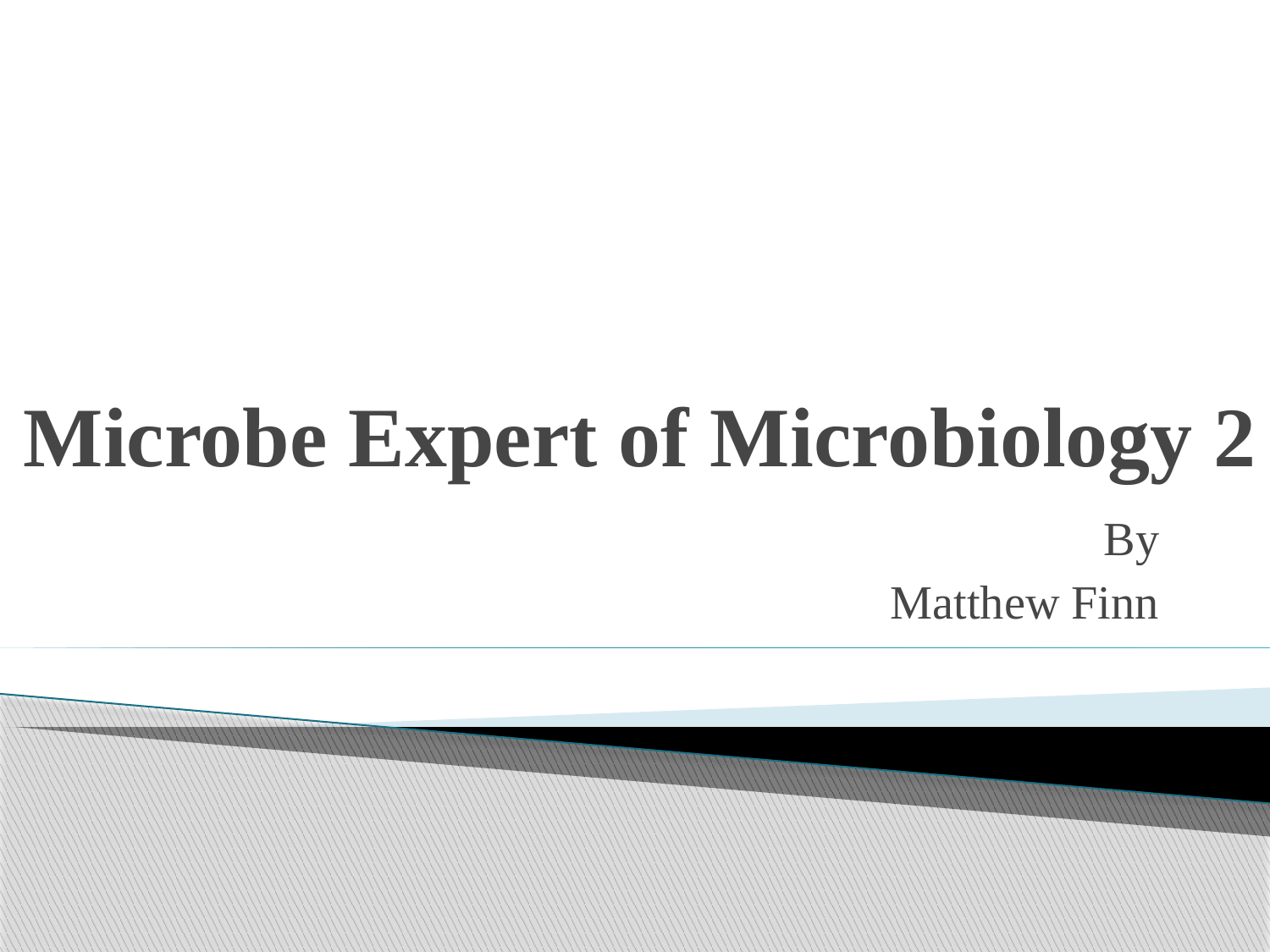

# Microbe Expert of Microbiology 2
By
Matthew Finn